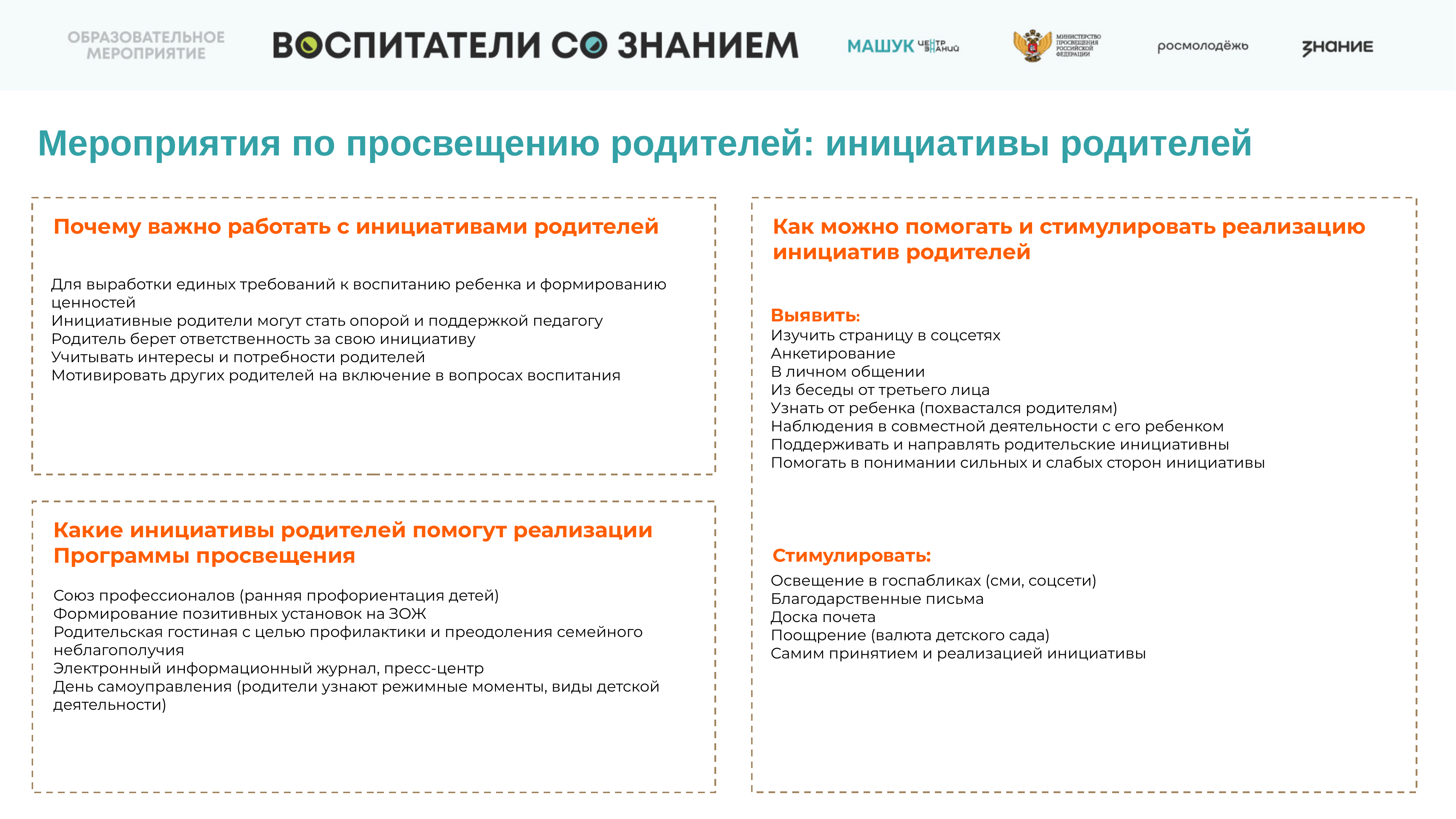

Мероприятия по просвещению родителей: инициативы родителей

Как работать:

Как работать:
Почему важно работать с инициативами родителей
Как можно помогать и стимулировать реализацию инициатив родителей

Для выработки единых требований к воспитанию ребенка и формированию ценностей
Инициативные родители могут стать опорой и поддержкой педагогу
Родитель берет ответственность за свою инициативу
Учитывать интересы и потребности родителей
Мотивировать других родителей на включение в вопросах воспитания
Выявить:
Изучить страницу в соцсетях
Анкетирование
В личном общении
Из беседы от третьего лица
Узнать от ребенка (похвастался родителям)
Наблюдения в совместной деятельности с его ребенком
Поддерживать и направлять родительские инициативны
Помогать в понимании сильных и слабых сторон инициативы

Как работать:
Какие инициативы родителей помогут реализации Программы просвещения
Стимулировать:
Освещение в госпабликах (сми, соцсети)
Благодарственные письма
Доска почета
Поощрение (валюта детского сада)
Самим принятием и реализацией инициативы
Союз профессионалов (ранняя профориентация детей)
Формирование позитивных установок на ЗОЖ
Родительская гостиная с целью профилактики и преодоления семейного неблагополучия
Электронный информационный журнал, пресс-центр
День самоуправления (родители узнают режимные моменты, виды детской деятельности)